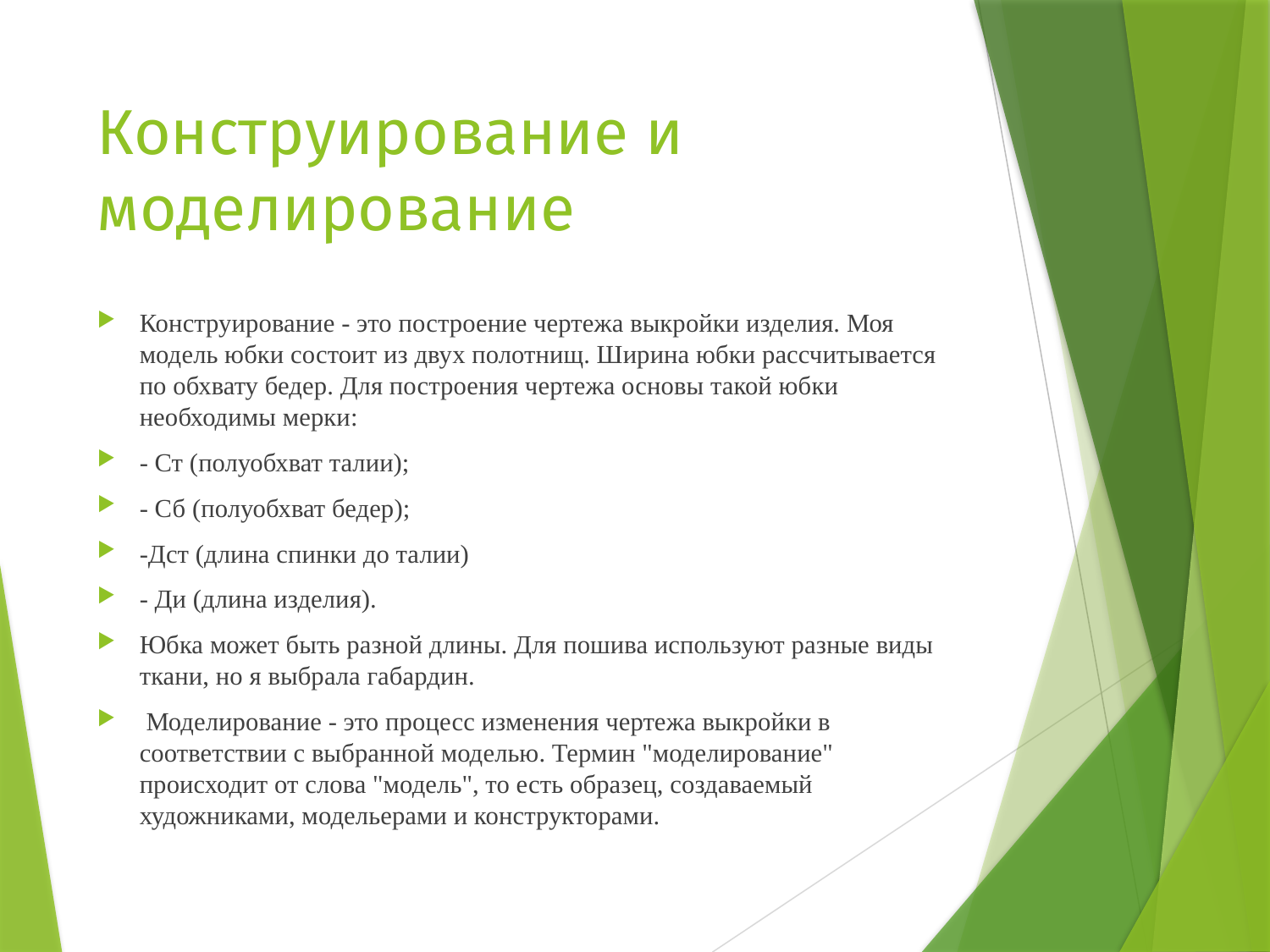

# Конструирование и моделирование
Конструирование - это построение чертежа выкройки изделия. Моя модель юбки состоит из двух полотнищ. Ширина юбки рассчитывается по обхвату бедер. Для построения чертежа основы такой юбки необходимы мерки:
- Ст (полуобхват талии);
- Сб (полуобхват бедер);
-Дст (длина спинки до талии)
- Ди (длина изделия).
Юбка может быть разной длины. Для пошива используют разные виды ткани, но я выбрала габардин.
 Моделирование - это процесс изменения чертежа выкройки в соответствии с выбранной моделью. Термин "моделирование" происходит от слова "модель", то есть образец, создаваемый художниками, модельерами и конструкторами.